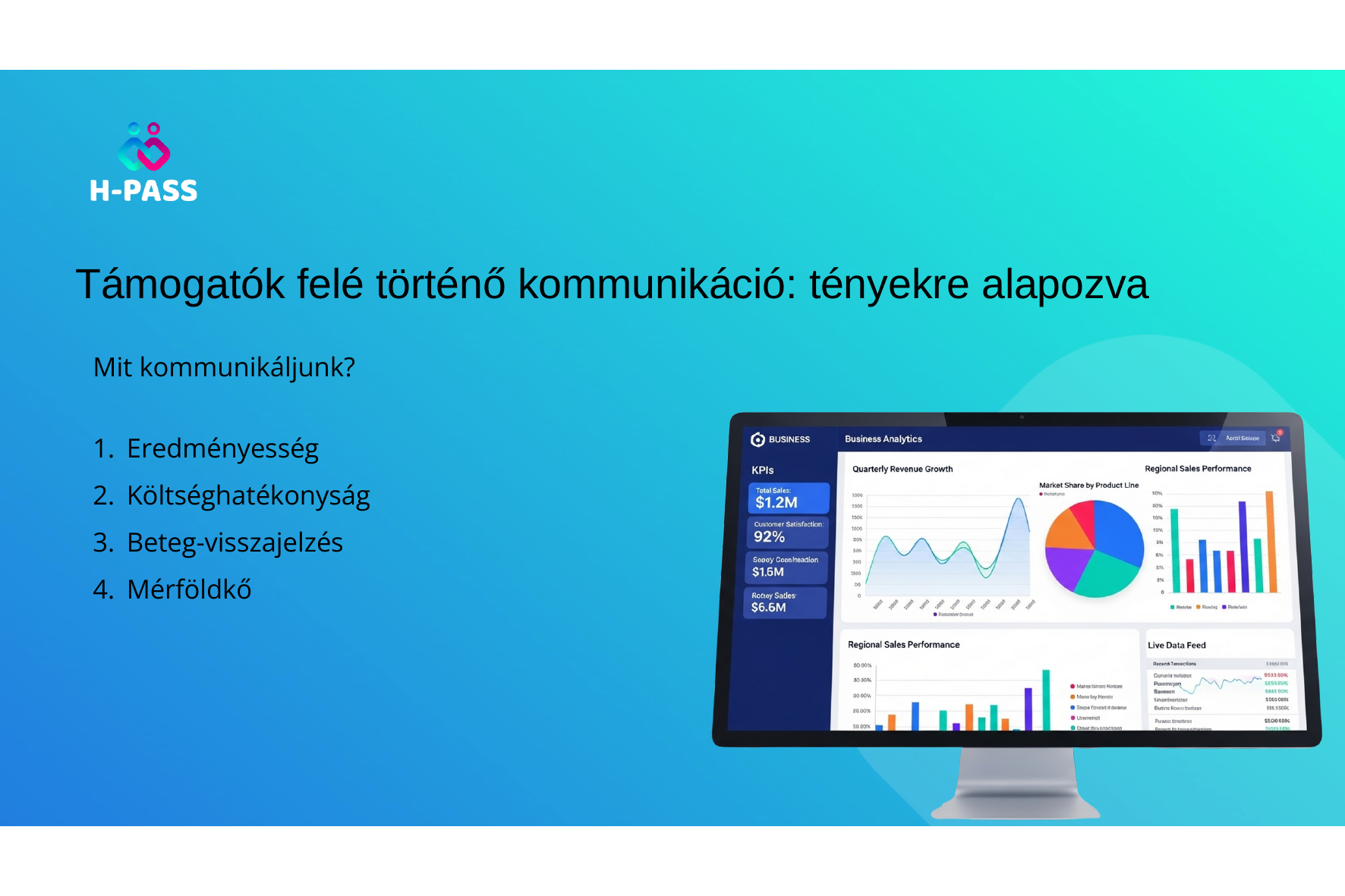

Támogatók felé történő kommunikáció: tényekre alapozva

Mit kommunikáljunk?

Eredményesség
Költséghatékonyság
Beteg-visszajelzés
Mérföldkő